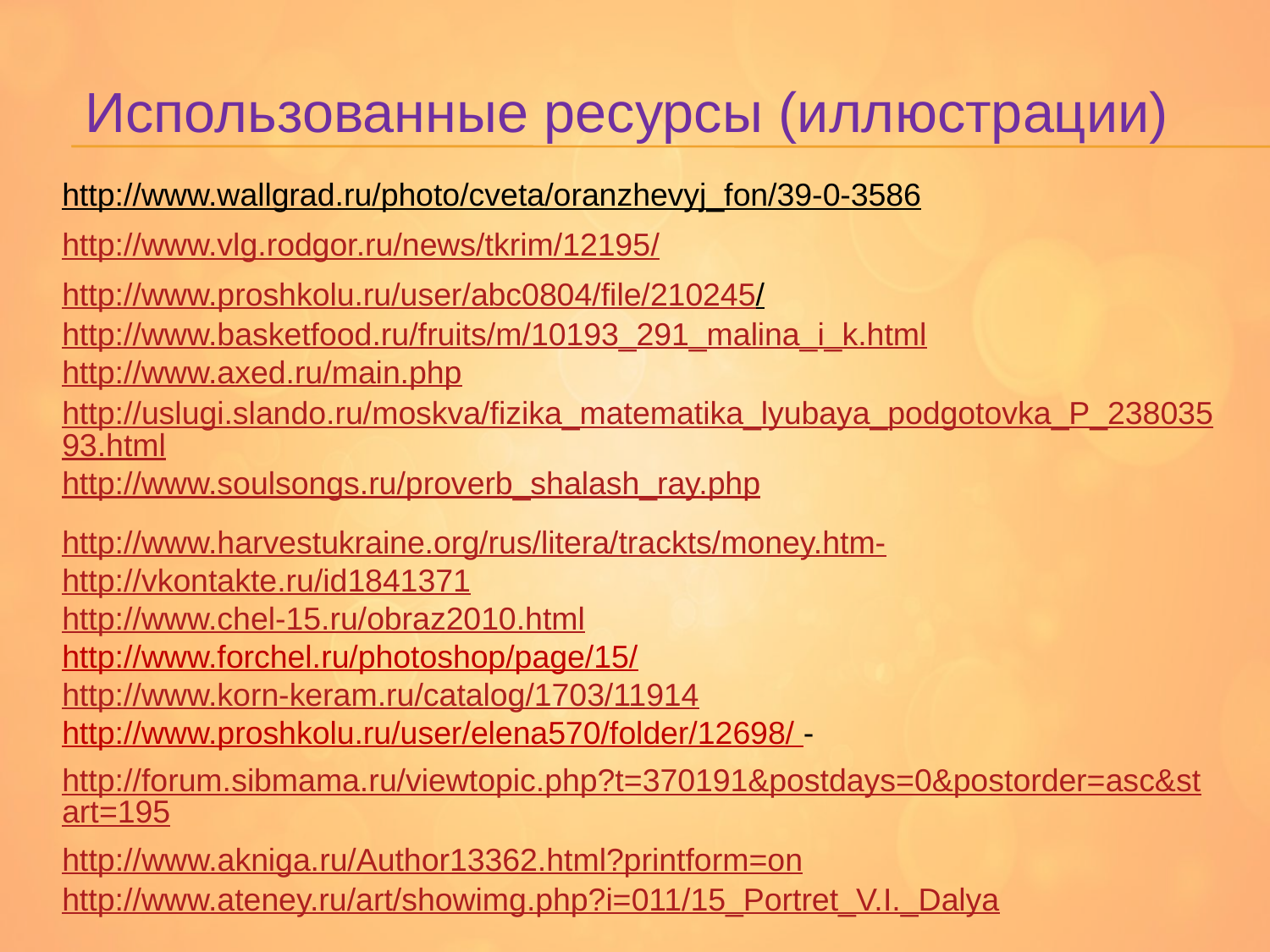

Использованные ресурсы (иллюстрации)
http://www.wallgrad.ru/photo/cveta/oranzhevyj_fon/39-0-3586

http://www.vlg.rodgor.ru/news/tkrim/12195/

http://www.proshkolu.ru/user/abc0804/file/210245/

http://www.basketfood.ru/fruits/m/10193_291_malina_i_k.html
http://www.axed.ru/main.php

http://uslugi.slando.ru/moskva/fizika_matematika_lyubaya_podgotovka_P_23803593.html
http://www.soulsongs.ru/proverb_shalash_ray.php
http://www.harvestukraine.org/rus/litera/trackts/money.htm-
http://vkontakte.ru/id1841371
http://www.chel-15.ru/obraz2010.html
http://www.forchel.ru/photoshop/page/15/
http://www.korn-keram.ru/catalog/1703/11914
http://www.proshkolu.ru/user/elena570/folder/12698/ -
http://forum.sibmama.ru/viewtopic.php?t=370191&postdays=0&postorder=asc&start=195
http://www.akniga.ru/Author13362.html?printform=on
http://www.ateney.ru/art/showimg.php?i=011/15_Portret_V.I._Dalya